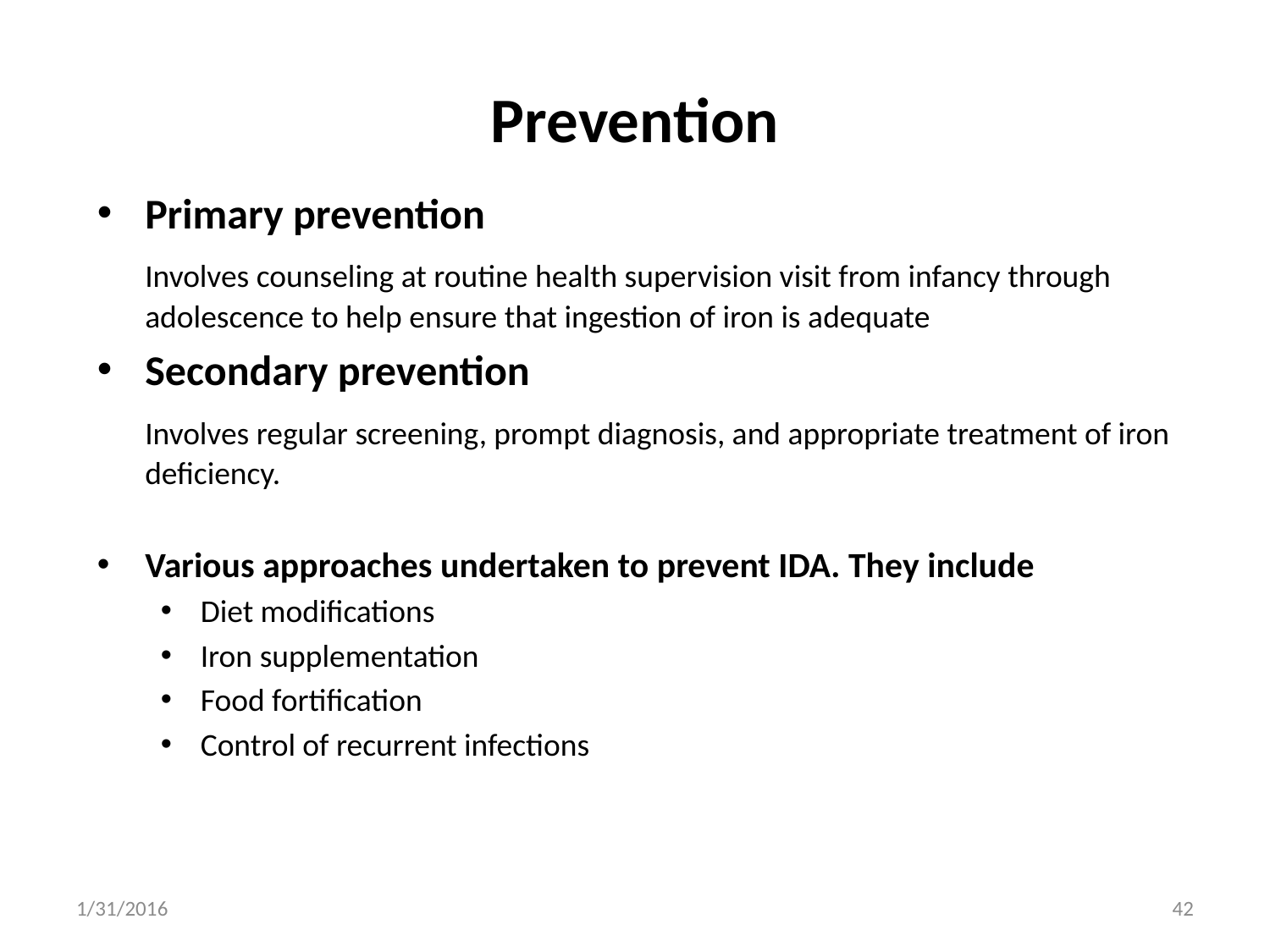

# Prevention
Primary prevention
	Involves counseling at routine health supervision visit from infancy through adolescence to help ensure that ingestion of iron is adequate
Secondary prevention
	Involves regular screening, prompt diagnosis, and appropriate treatment of iron deficiency.

Various approaches undertaken to prevent IDA. They include
Diet modifications
Iron supplementation
Food fortification
Control of recurrent infections

1/31/2016
42